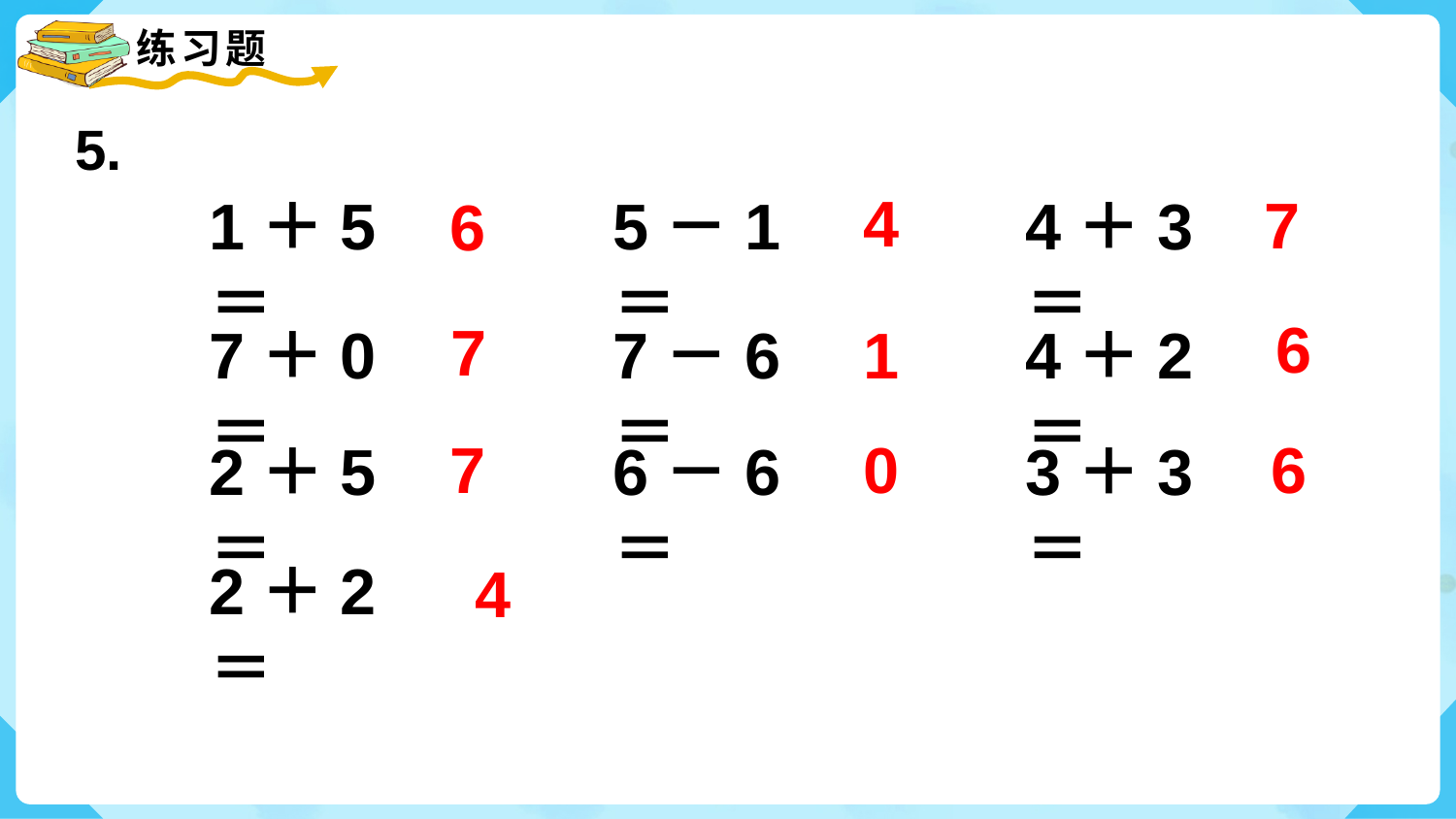

5.
4
7
1＋5 ＝
5－1 ＝
4＋3 ＝
6
6
7
1
7＋0 ＝
7－6 ＝
4＋2 ＝
0
7
6
2＋5 ＝
6－6 ＝
3＋3 ＝
2＋2 ＝
4